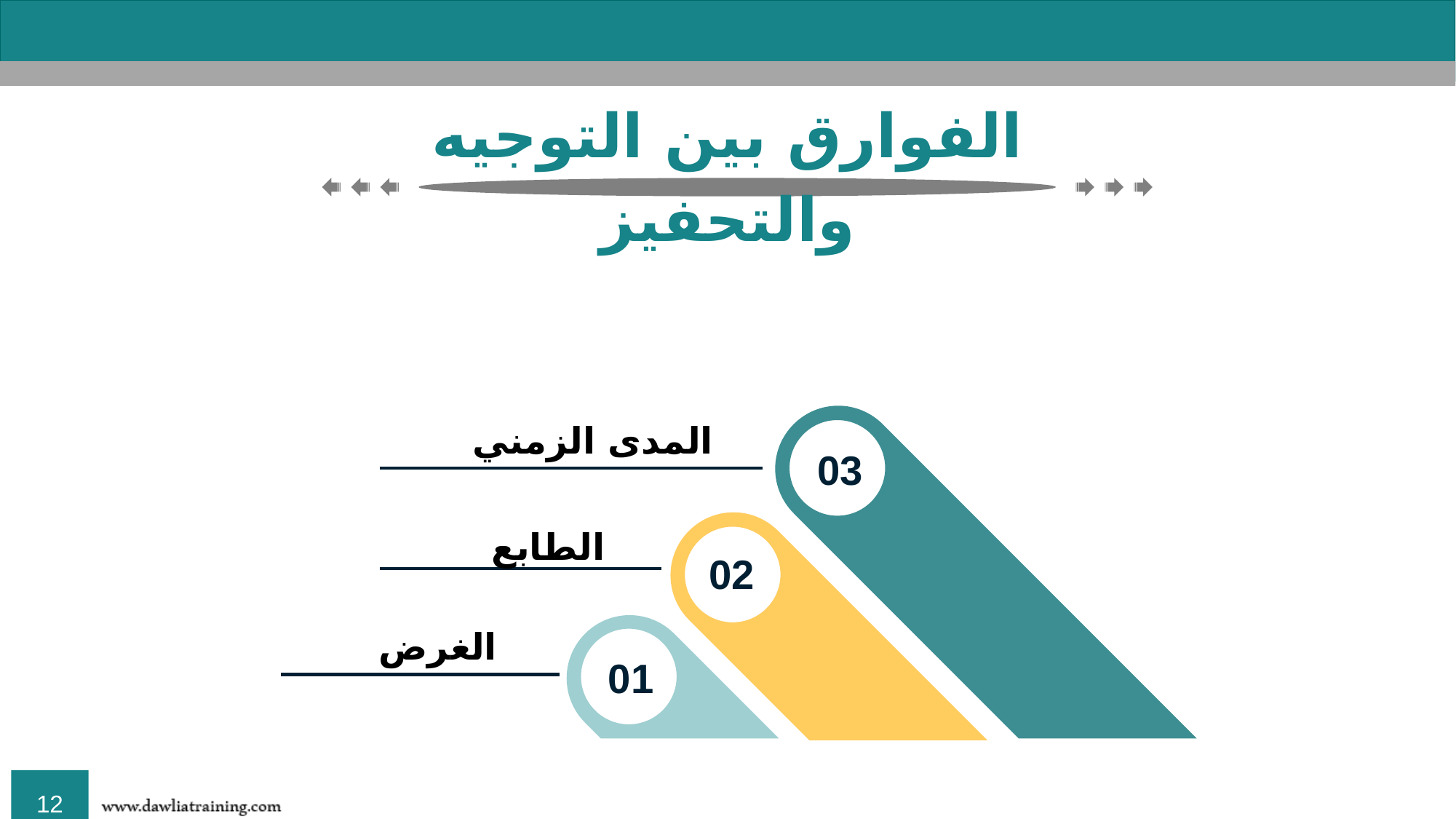

الفوارق بين التوجيه والتحفيز

المدى الزمني

03
الطابع

02
الغرض

01